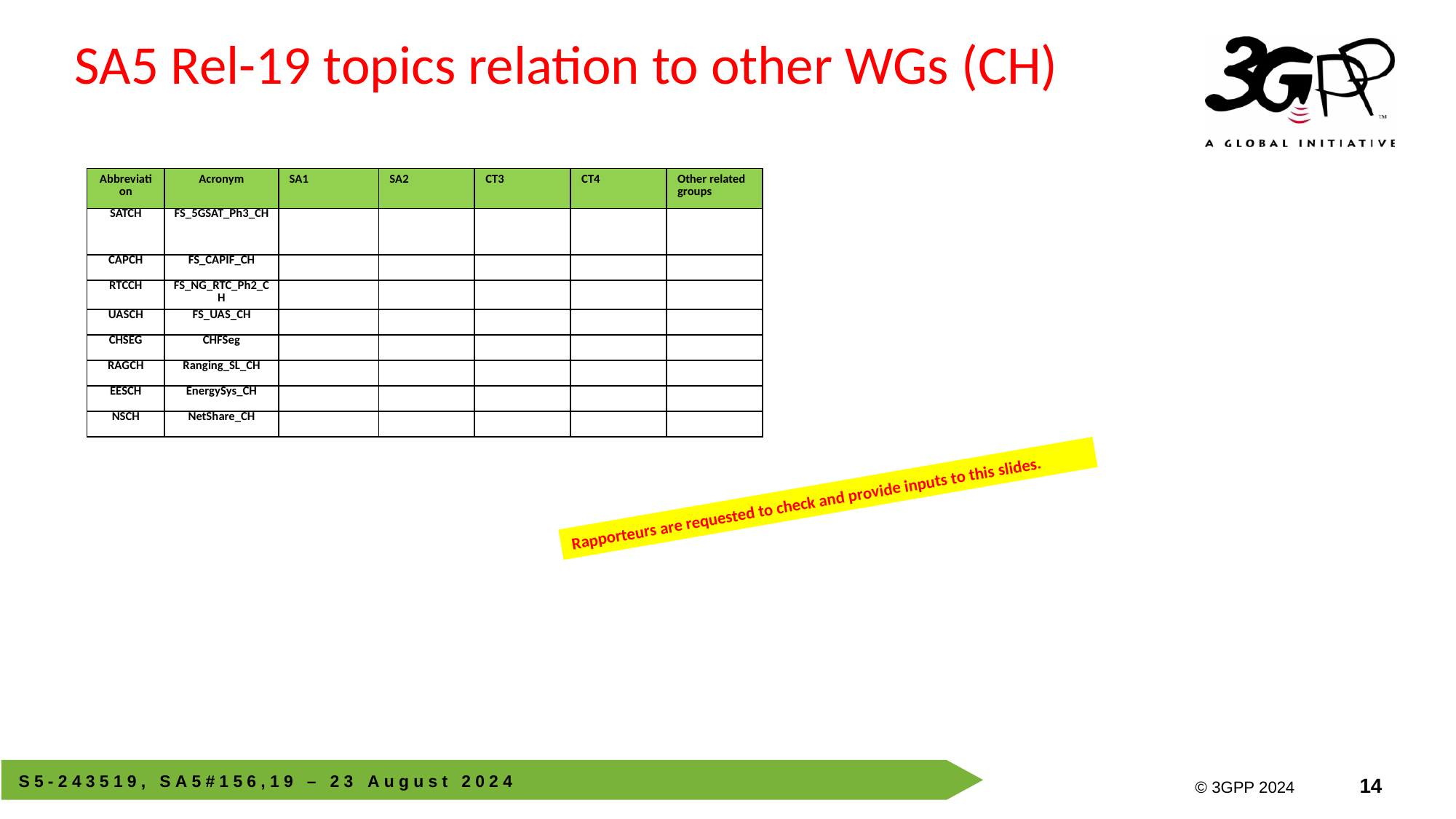

SA5 Rel-19 topics relation to other WGs (CH)
| Abbreviation | Acronym | SA1 | SA2 | CT3 | CT4 | Other related groups |
| --- | --- | --- | --- | --- | --- | --- |
| SATCH | FS\_5GSAT\_Ph3\_CH |  |  |  |  |  |
| CAPCH | FS\_CAPIF\_CH |  |  |  |  |  |
| RTCCH | FS\_NG\_RTC\_Ph2\_CH |  |  |  |  |  |
| UASCH | FS\_UAS\_CH |  |  |  |  |  |
| CHSEG | CHFSeg |  |  |  |  |  |
| RAGCH | Ranging\_SL\_CH |  |  |  |  |  |
| EESCH | EnergySys\_CH |  |  |  |  |  |
| NSCH | NetShare\_CH |  |  |  |  |  |
Rapporteurs are requested to check and provide inputs to this slides.